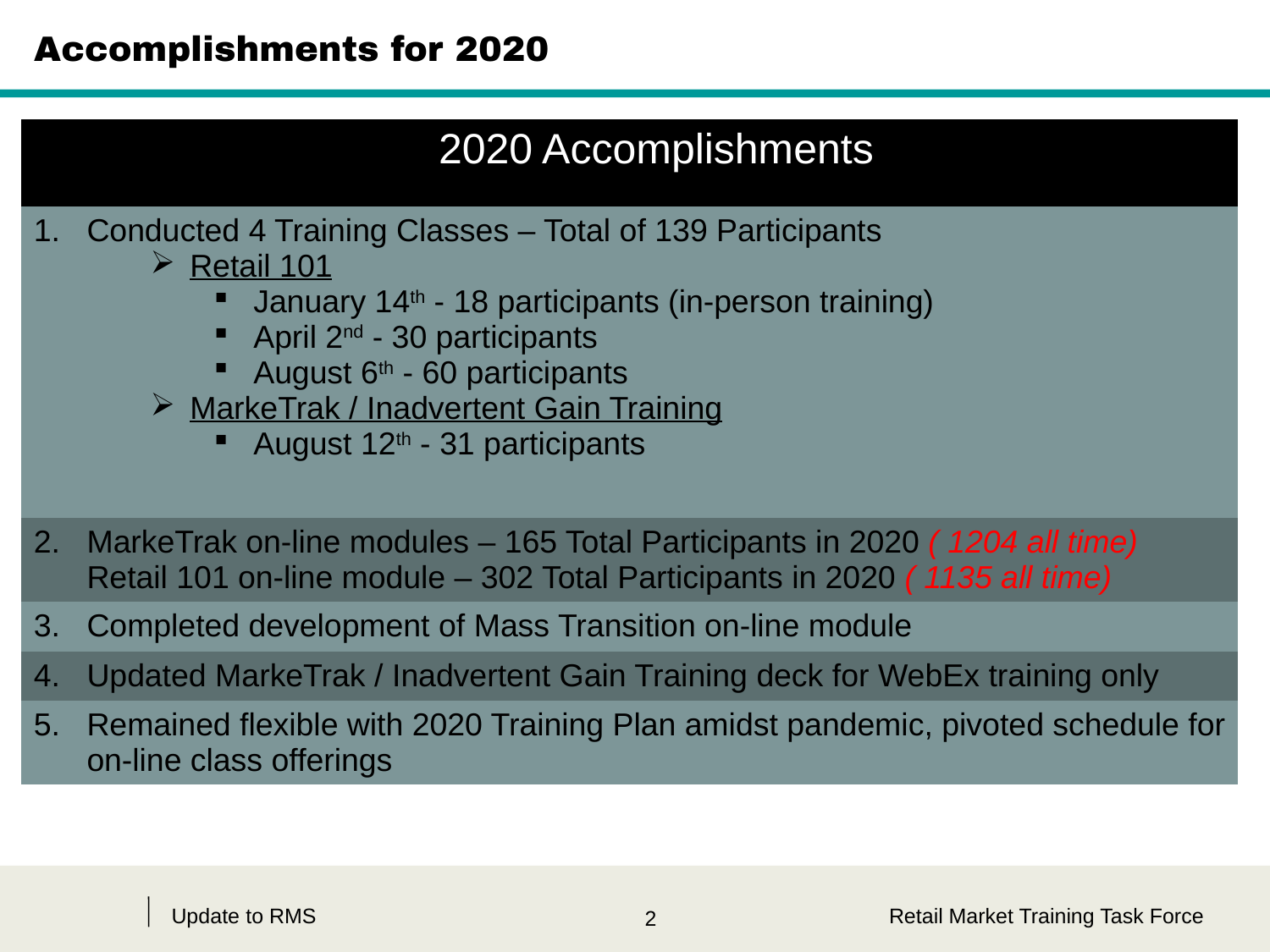

# Accomplishments for 2020
|  | 2020 Accomplishments |
| --- | --- |
| 1. | Conducted 4 Training Classes – Total of 139 Participants Retail 101 January 14th - 18 participants (in-person training) April 2nd - 30 participants August 6th - 60 participants MarkeTrak / Inadvertent Gain Training August 12th - 31 participants |
| 2. | MarkeTrak on-line modules – 165 Total Participants in 2020 ( 1204 all time) Retail 101 on-line module – 302 Total Participants in 2020 ( 1135 all time) |
| 3. | Completed development of Mass Transition on-line module |
| 4. | Updated MarkeTrak / Inadvertent Gain Training deck for WebEx training only |
| 5. | Remained flexible with 2020 Training Plan amidst pandemic, pivoted schedule for on-line class offerings |
Update to RMS
Retail Market Training Task Force